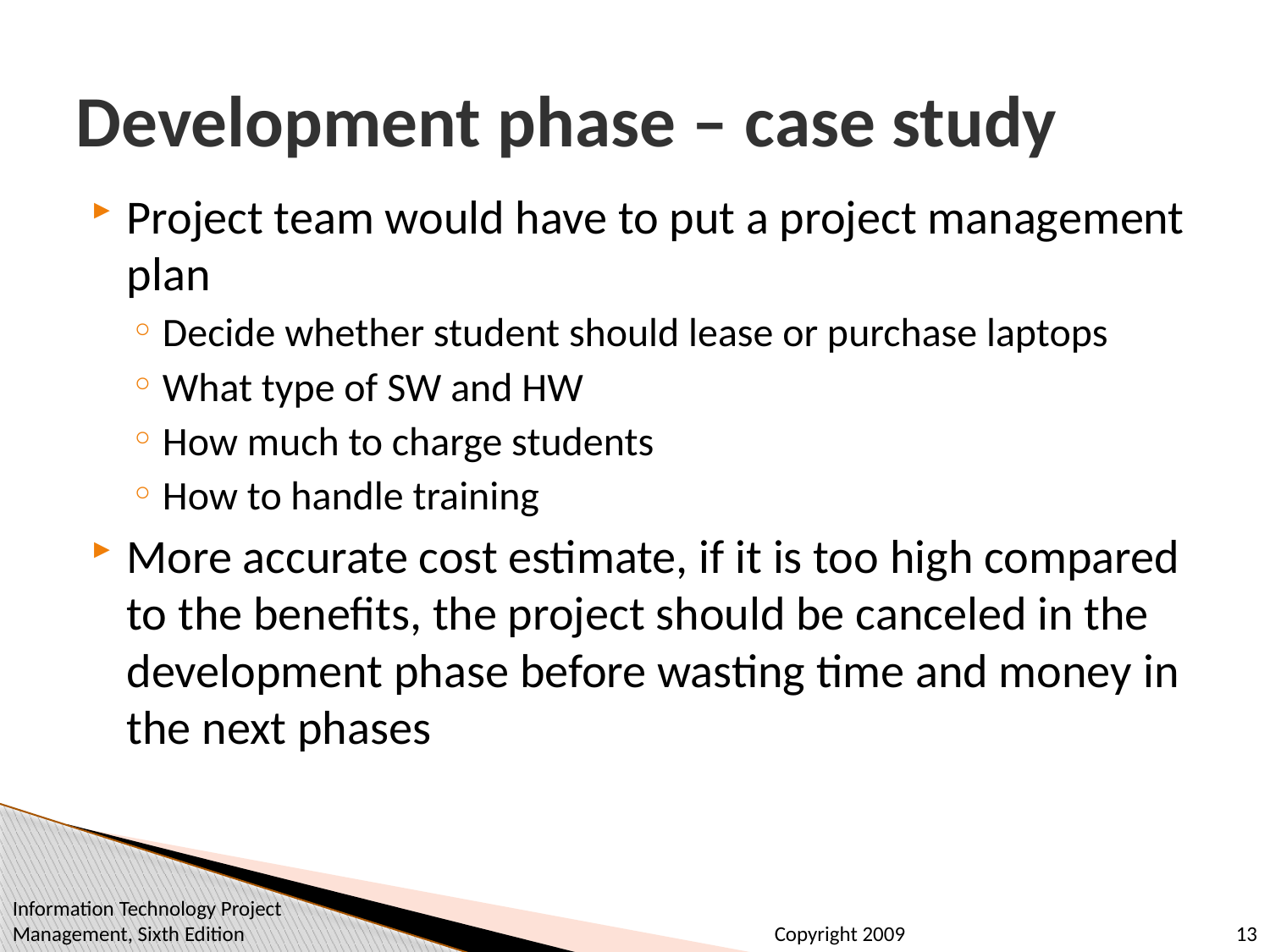

# Development phase – case study
Project team would have to put a project management plan
Decide whether student should lease or purchase laptops
What type of SW and HW
How much to charge students
How to handle training
More accurate cost estimate, if it is too high compared to the benefits, the project should be canceled in the development phase before wasting time and money in the next phases

Information Technology Project Management, Sixth Edition
13